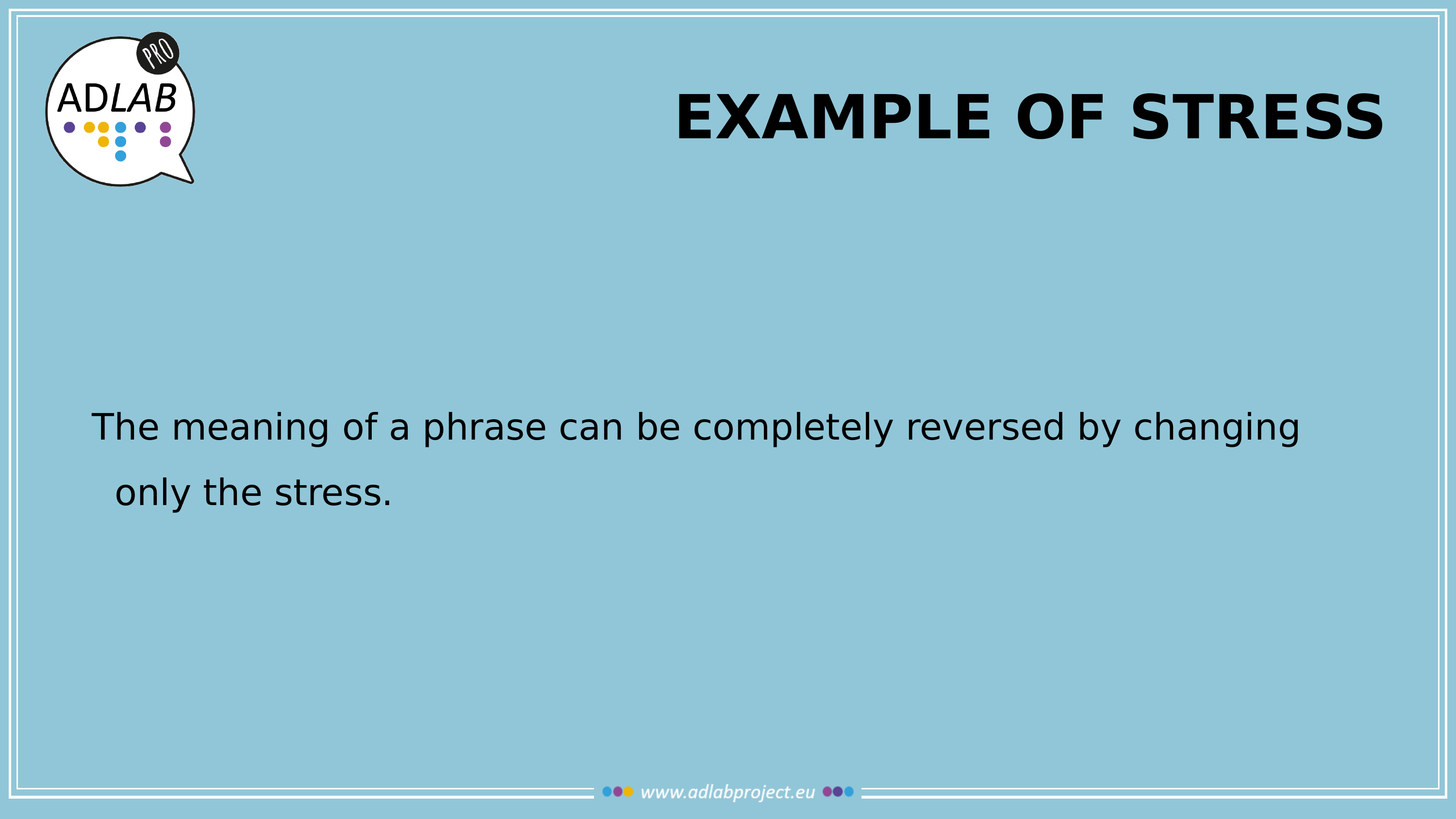

# EXAMPLE OF STRESS

The meaning of a phrase can be completely reversed by changing only the stress.